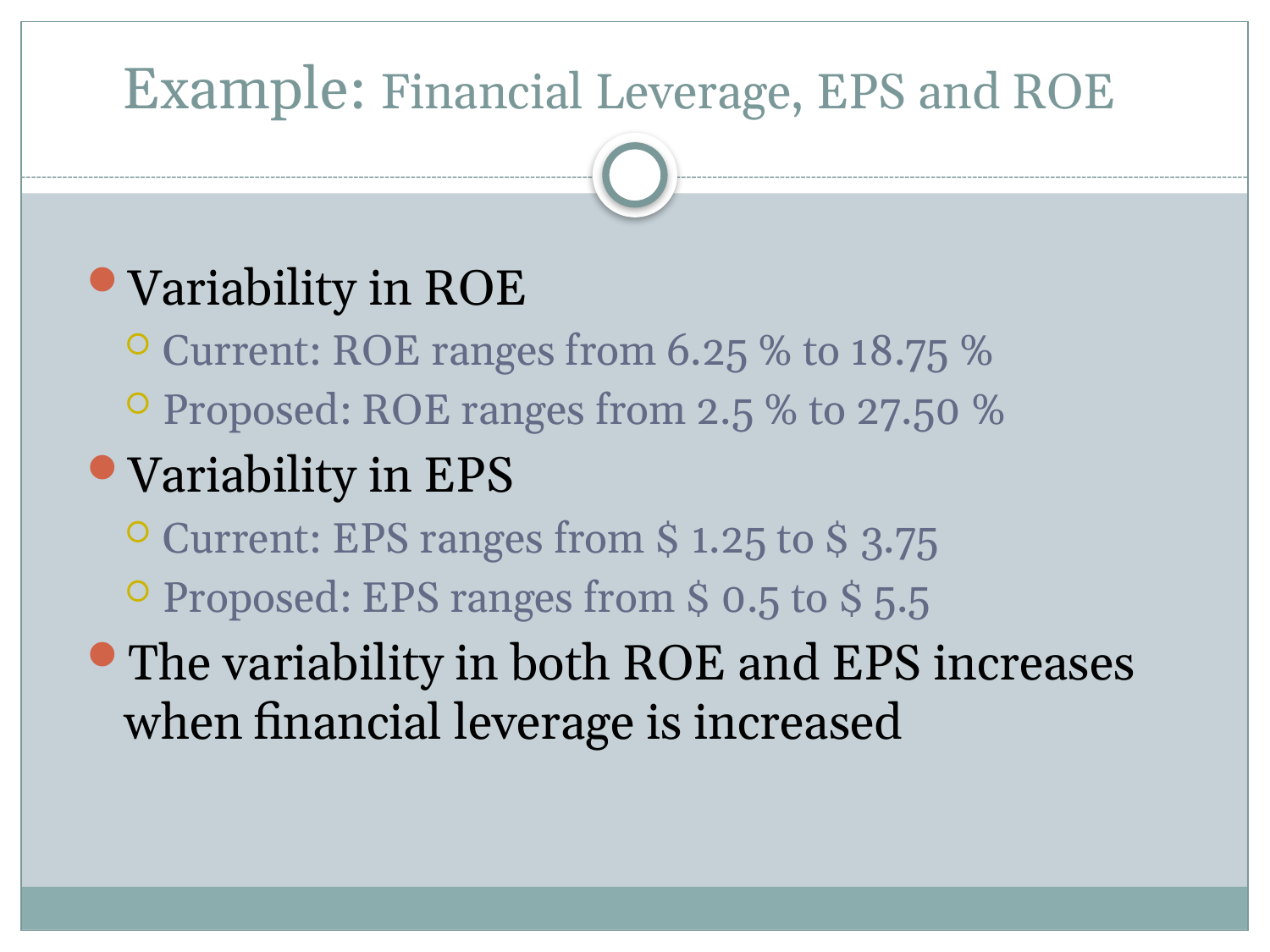

# Example: Financial Leverage, EPS and ROE
Variability in ROE
Current: ROE ranges from 6.25 % to 18.75 %
Proposed: ROE ranges from 2.5 % to 27.50 %
Variability in EPS
Current: EPS ranges from $ 1.25 to $ 3.75
Proposed: EPS ranges from $ 0.5 to $ 5.5
The variability in both ROE and EPS increases when financial leverage is increased